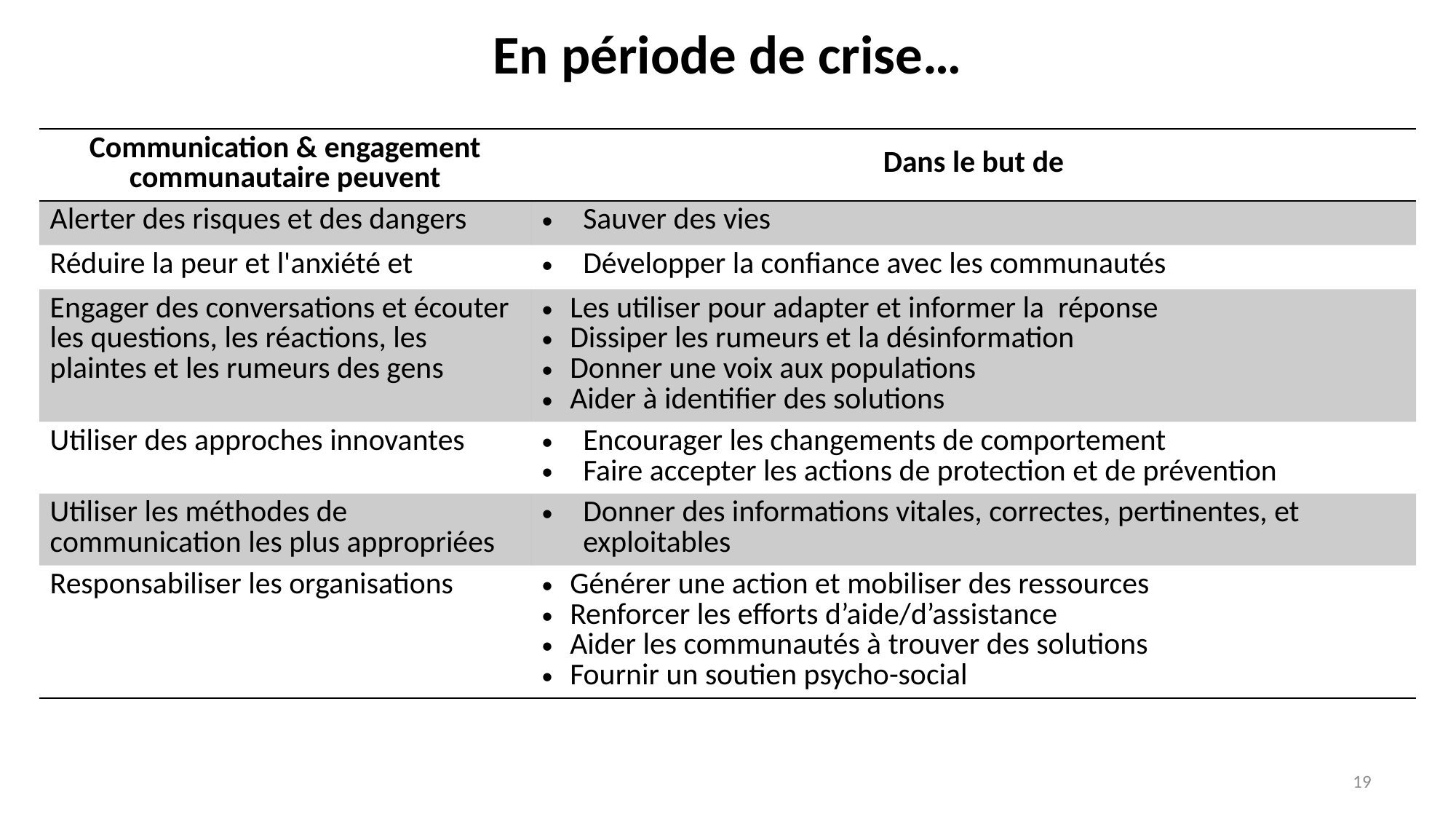

# En période de crise…
| Communication & engagement communautaire peuvent | Dans le but de |
| --- | --- |
| Alerter des risques et des dangers | Sauver des vies |
| Réduire la peur et l'anxiété et | Développer la confiance avec les communautés |
| Engager des conversations et écouter les questions, les réactions, les plaintes et les rumeurs des gens | Les utiliser pour adapter et informer la réponse Dissiper les rumeurs et la désinformation Donner une voix aux populations Aider à identifier des solutions |
| Utiliser des approches innovantes | Encourager les changements de comportement Faire accepter les actions de protection et de prévention |
| Utiliser les méthodes de communication les plus appropriées | Donner des informations vitales, correctes, pertinentes, et exploitables |
| Responsabiliser les organisations | Générer une action et mobiliser des ressources Renforcer les efforts d’aide/d’assistance Aider les communautés à trouver des solutions Fournir un soutien psycho-social |

19